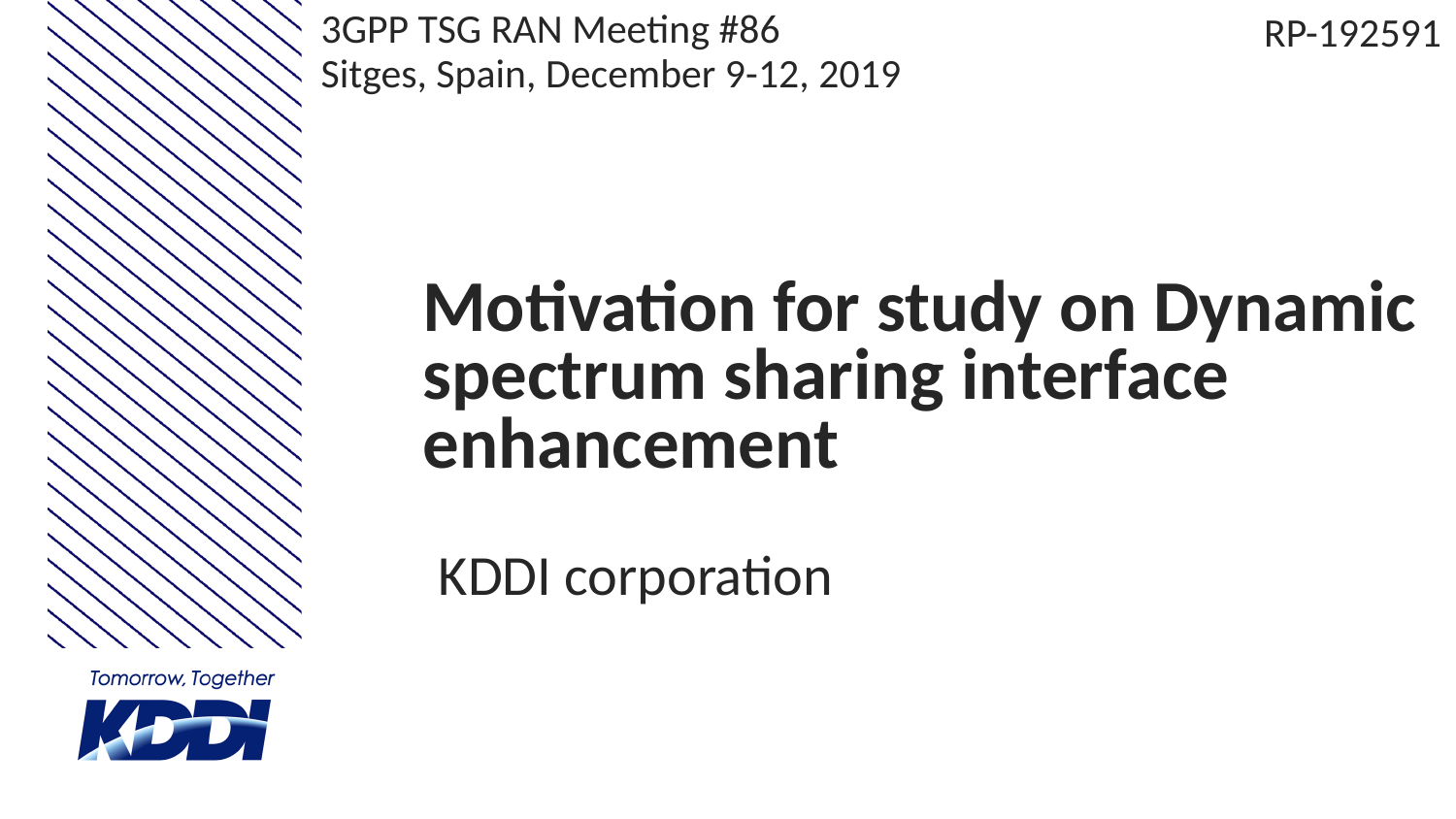

3GPP TSG RAN Meeting #86
Sitges, Spain, December 9-12, 2019
RP-192591
# Motivation for study on Dynamic spectrum sharing interface enhancement
KDDI corporation